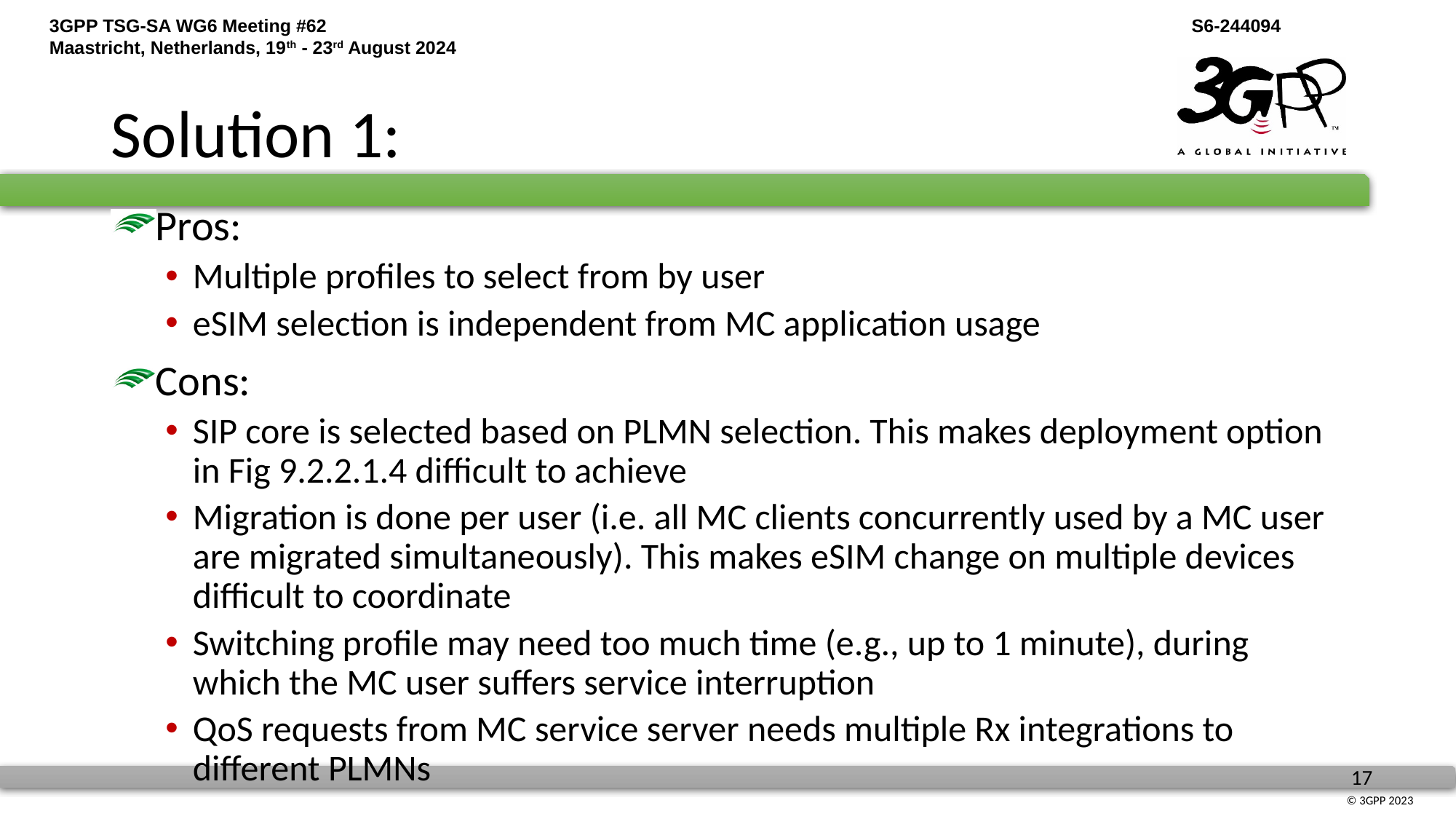

# Solution 1:
Pros:
Multiple profiles to select from by user
eSIM selection is independent from MC application usage
Cons:
SIP core is selected based on PLMN selection. This makes deployment option in Fig 9.2.2.1.4 difficult to achieve
Migration is done per user (i.e. all MC clients concurrently used by a MC user are migrated simultaneously). This makes eSIM change on multiple devices difficult to coordinate
Switching profile may need too much time (e.g., up to 1 minute), during which the MC user suffers service interruption
QoS requests from MC service server needs multiple Rx integrations to different PLMNs